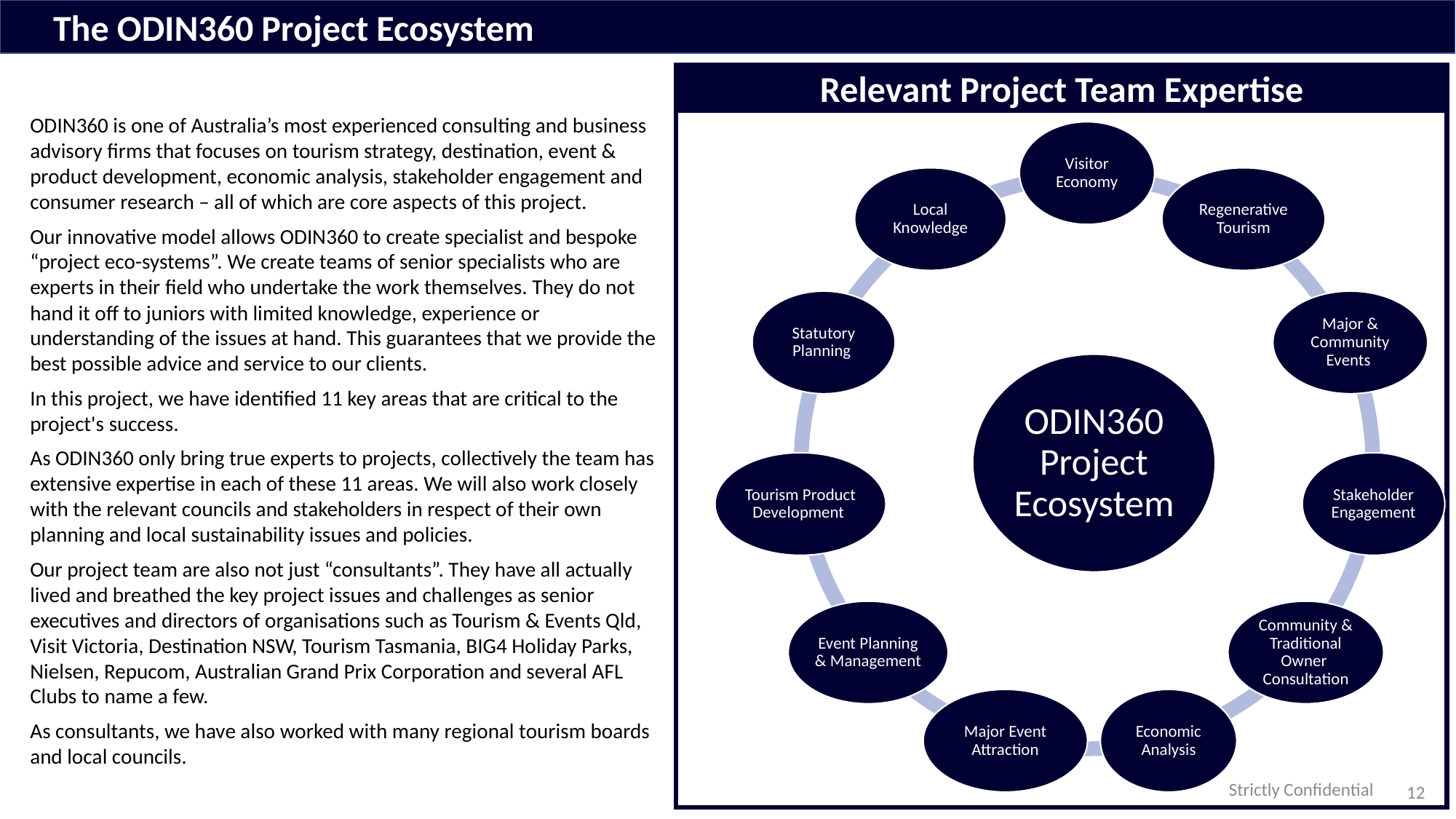

The ODIN360 Project Ecosystem
Relevant Project Team Expertise

ODIN360 is one of Australia’s most experienced consulting and business advisory firms that focuses on tourism strategy, destination, event & product development, economic analysis, stakeholder engagement and consumer research – all of which are core aspects of this project.
Our innovative model allows ODIN360 to create specialist and bespoke “project eco-systems”. We create teams of senior specialists who are experts in their field who undertake the work themselves. They do not hand it off to juniors with limited knowledge, experience or understanding of the issues at hand. This guarantees that we provide the best possible advice and service to our clients.
In this project, we have identified 11 key areas that are critical to the project's success.
As ODIN360 only bring true experts to projects, collectively the team has extensive expertise in each of these 11 areas. We will also work closely with the relevant councils and stakeholders in respect of their own planning and local sustainability issues and policies.
Our project team are also not just “consultants”. They have all actually lived and breathed the key project issues and challenges as senior executives and directors of organisations such as Tourism & Events Qld, Visit Victoria, Destination NSW, Tourism Tasmania, BIG4 Holiday Parks, Nielsen, Repucom, Australian Grand Prix Corporation and several AFL Clubs to name a few.
As consultants, we have also worked with many regional tourism boards and local councils.
ODIN360 Project Ecosystem
Visitor Economy
Regenerative Tourism
Major & Community Events
Stakeholder Engagement
Community & Traditional Owner  Consultation
Economic Analysis
Major Event Attraction
Event Planning & Management
Tourism Product Development
Statutory Planning
Local Knowledge
Strictly Confidential
12